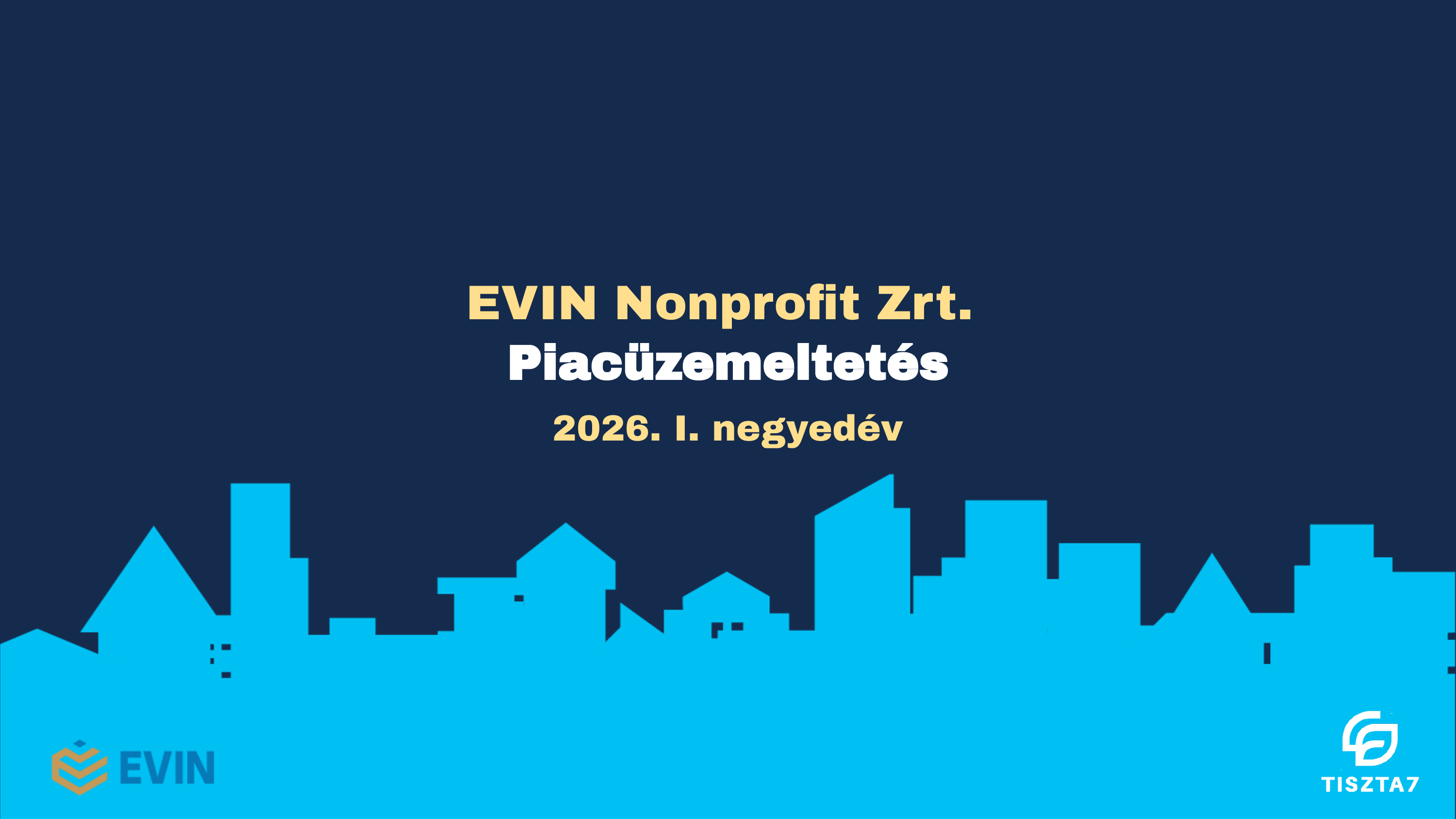

EVIN Nonprofit Zrt.
Piacüzemeltetés
2026. I. negyedév